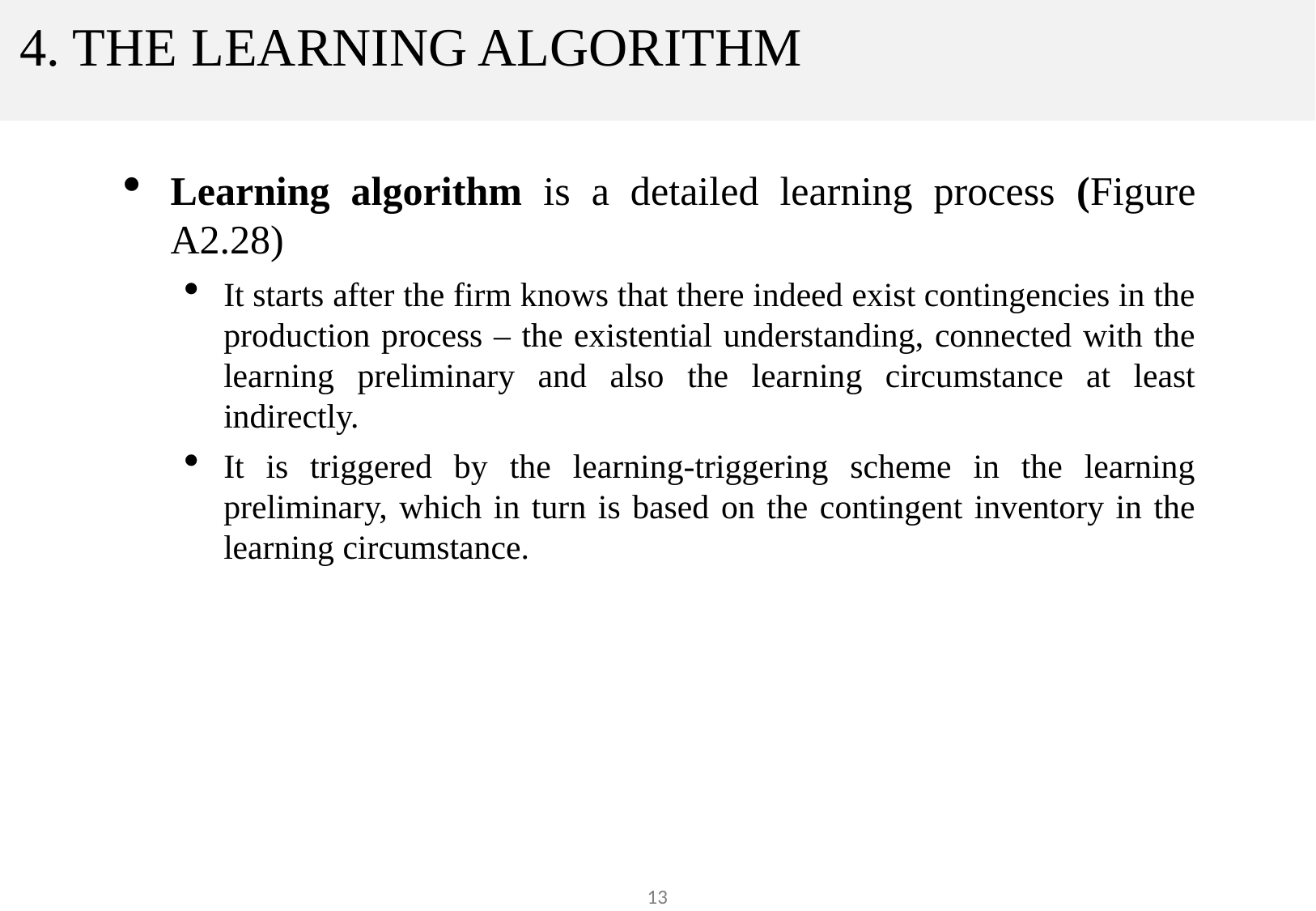

# 4. THE LEARNING ALGORITHM
Learning algorithm is a detailed learning process (Figure A2.28)
It starts after the firm knows that there indeed exist contingencies in the production process – the existential understanding, connected with the learning preliminary and also the learning circumstance at least indirectly.
It is triggered by the learning-triggering scheme in the learning preliminary, which in turn is based on the contingent inventory in the learning circumstance.